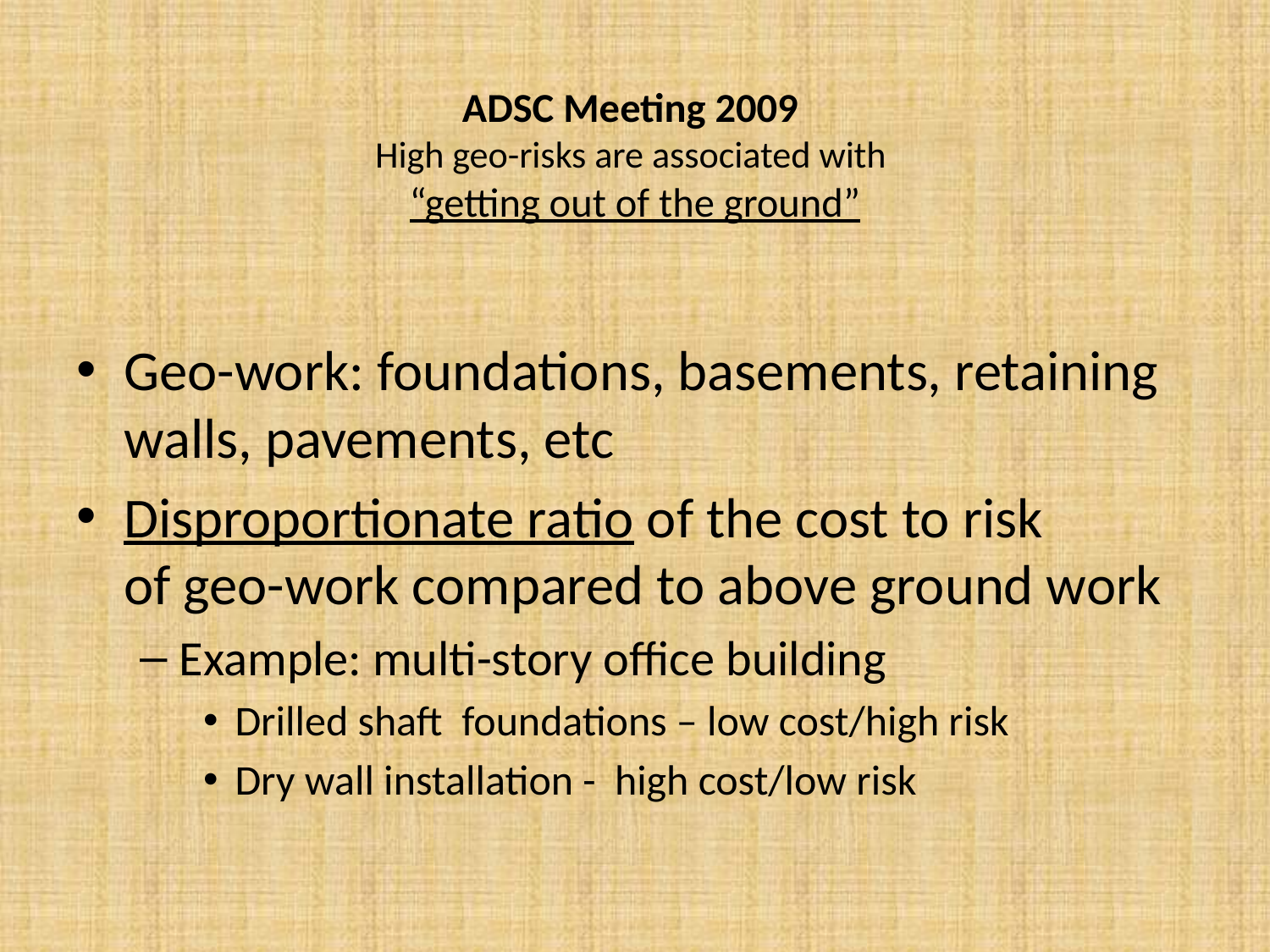

# ADSC Meeting 2009 High geo-risks are associated with “getting out of the ground”
Geo-work: foundations, basements, retaining walls, pavements, etc
Disproportionate ratio of the cost to risk
of geo-work compared to above ground work
Example: multi-story office building
Drilled shaft  foundations – low cost/high risk
Dry wall installation -  high cost/low risk